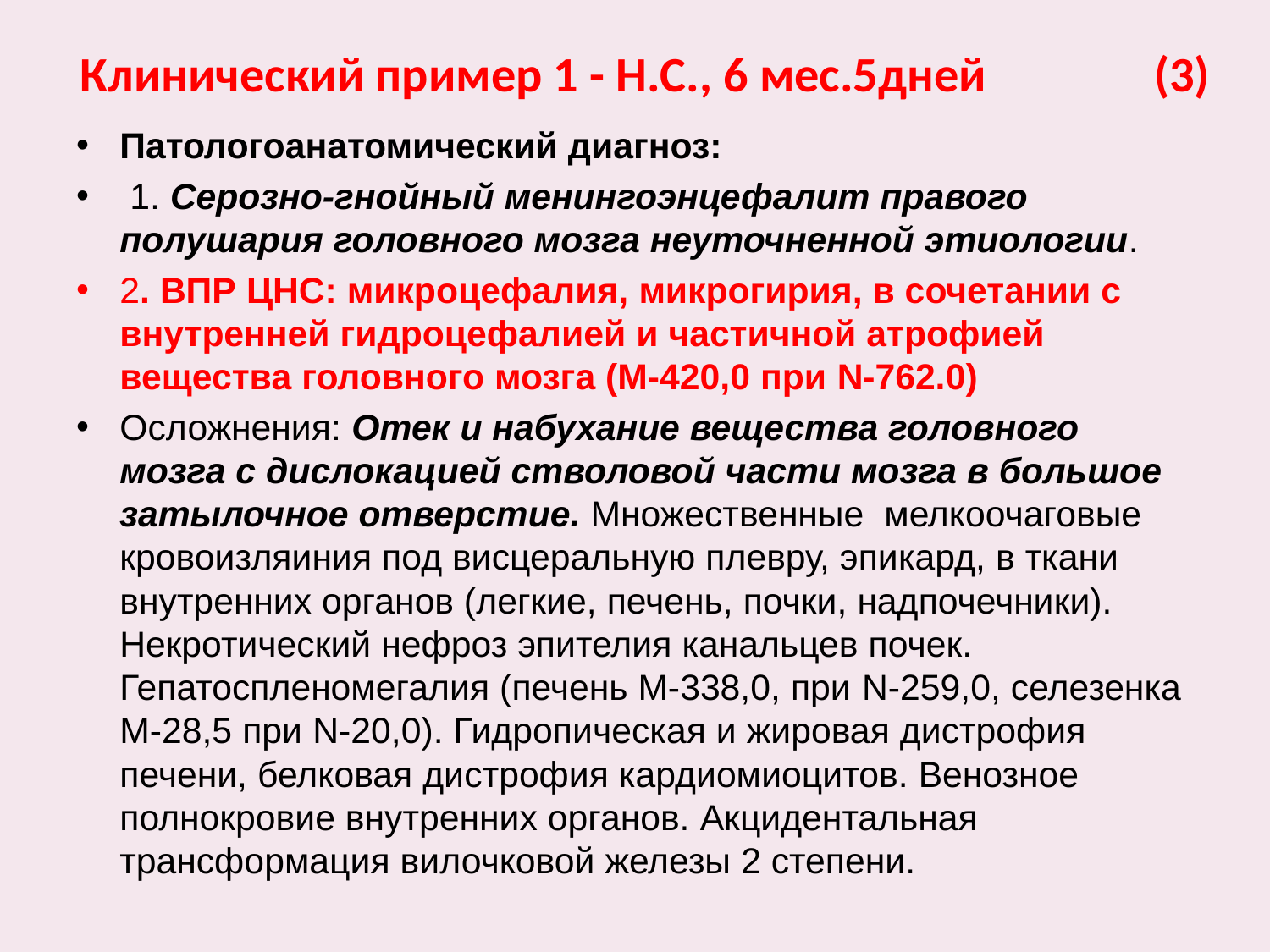

# Клинический пример 1 - Н.С., 6 мес.5дней               (3)
Патологоанатомический диагноз:
 1. Серозно-гнойный менингоэнцефалит правого полушария головного мозга неуточненной этиологии.
2. ВПР ЦНС: микроцефалия, микрогирия, в сочетании с внутренней гидроцефалией и частичной атрофией вещества головного мозга (М-420,0 при N-762.0)
Осложнения: Отек и набухание вещества головного мозга с дислокацией стволовой части мозга в большое затылочное отверстие. Множественные  мелкоочаговые кровоизляиния под висцеральную плевру, эпикард, в ткани внутренних органов (легкие, печень, почки, надпочечники). Некротический нефроз эпителия канальцев почек. Гепатоспленомегалия (печень М-338,0, при N-259,0, селезенка М-28,5 при N-20,0). Гидропическая и жировая дистрофия печени, белковая дистрофия кардиомиоцитов. Венозное полнокровие внутренних органов. Акцидентальная трансформация вилочковой железы 2 степени.